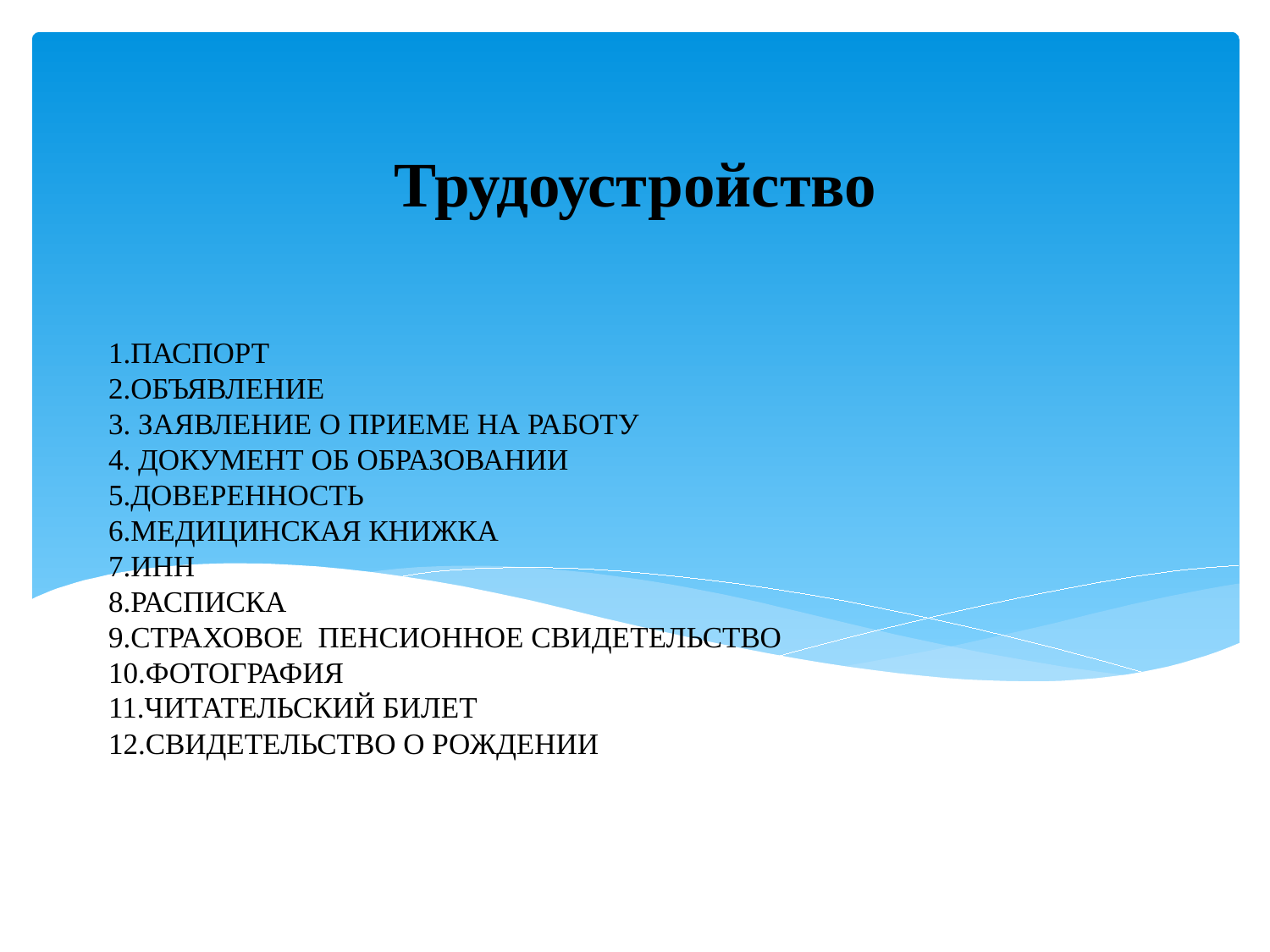

Трудоустройство
# 1.ПАСПОРТ 2.ОБЪЯВЛЕНИЕ 3. ЗАЯВЛЕНИЕ О ПРИЕМЕ НА РАБОТУ 4. ДОКУМЕНТ ОБ ОБРАЗОВАНИИ 5.ДОВЕРЕННОСТЬ 6.МЕДИЦИНСКАЯ КНИЖКА 7.ИНН 8.РАСПИСКА 9.СТРАХОВОЕ  ПЕНСИОННОЕ СВИДЕТЕЛЬСТВО 10.ФОТОГРАФИЯ 11.ЧИТАТЕЛЬСКИЙ БИЛЕТ 12.СВИДЕТЕЛЬСТВО О РОЖДЕНИИ